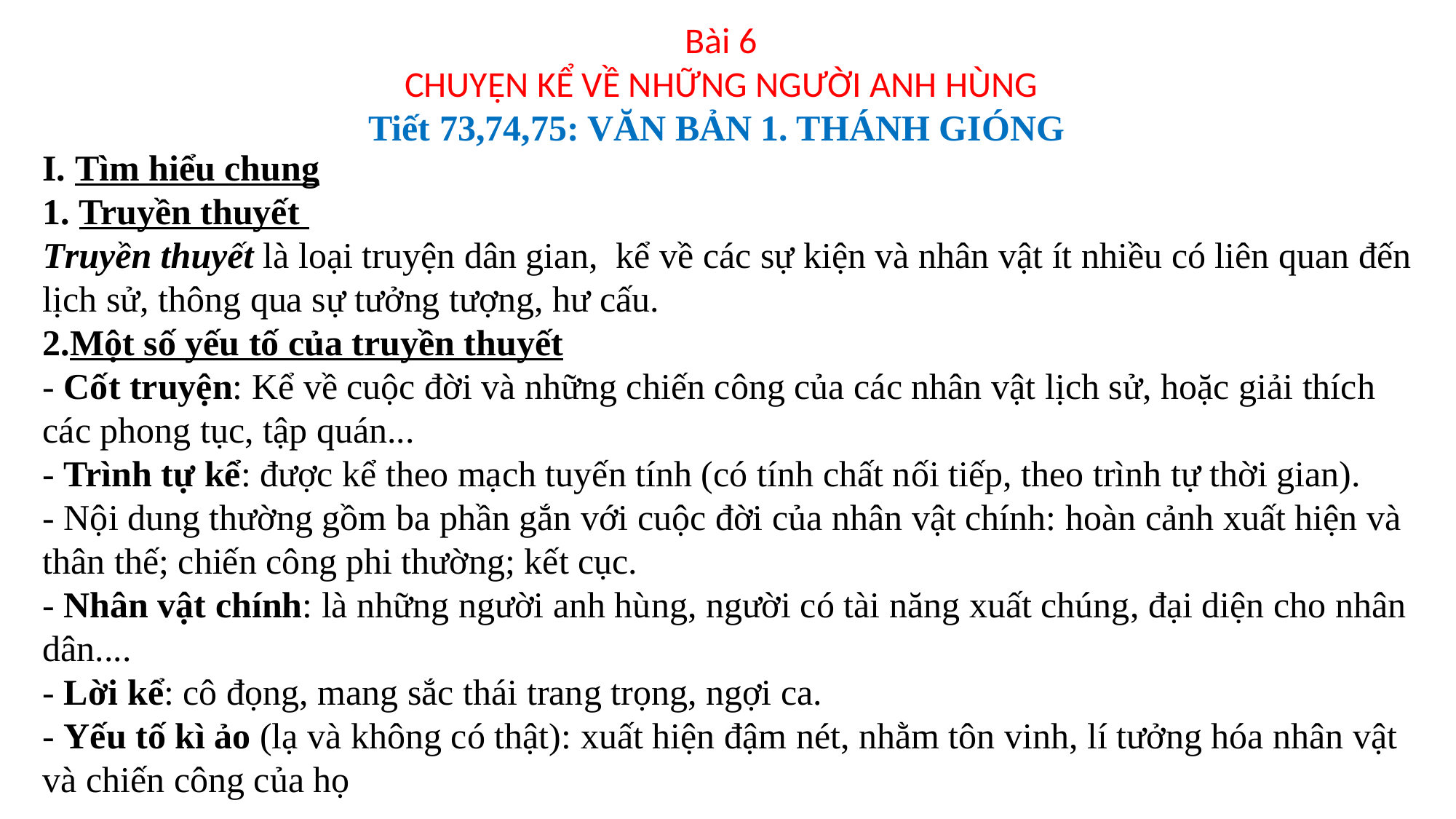

Bài 6
CHUYỆN KỂ VỀ NHỮNG NGƯỜI ANH HÙNG
Tiết 73,74,75: VĂN BẢN 1. THÁNH GIÓNG

I. Tìm hiểu chung
1. Truyền thuyết
Truyền thuyết là loại truyện dân gian,  kể về các sự kiện và nhân vật ít nhiều có liên quan đến lịch sử, thông qua sự tưởng tượng, hư cấu.
2.Một số yếu tố của truyền thuyết
- Cốt truyện: Kể về cuộc đời và những chiến công của các nhân vật lịch sử, hoặc giải thích các phong tục, tập quán...
- Trình tự kể: được kể theo mạch tuyến tính (có tính chất nối tiếp, theo trình tự thời gian).
- Nội dung thường gồm ba phần gắn với cuộc đời của nhân vật chính: hoàn cảnh xuất hiện và thân thế; chiến công phi thường; kết cục.
- Nhân vật chính: là những người anh hùng, người có tài năng xuất chúng, đại diện cho nhân dân....
- Lời kể: cô đọng, mang sắc thái trang trọng, ngợi ca.
- Yếu tố kì ảo (lạ và không có thật): xuất hiện đậm nét, nhằm tôn vinh, lí tưởng hóa nhân vật và chiến công của họ